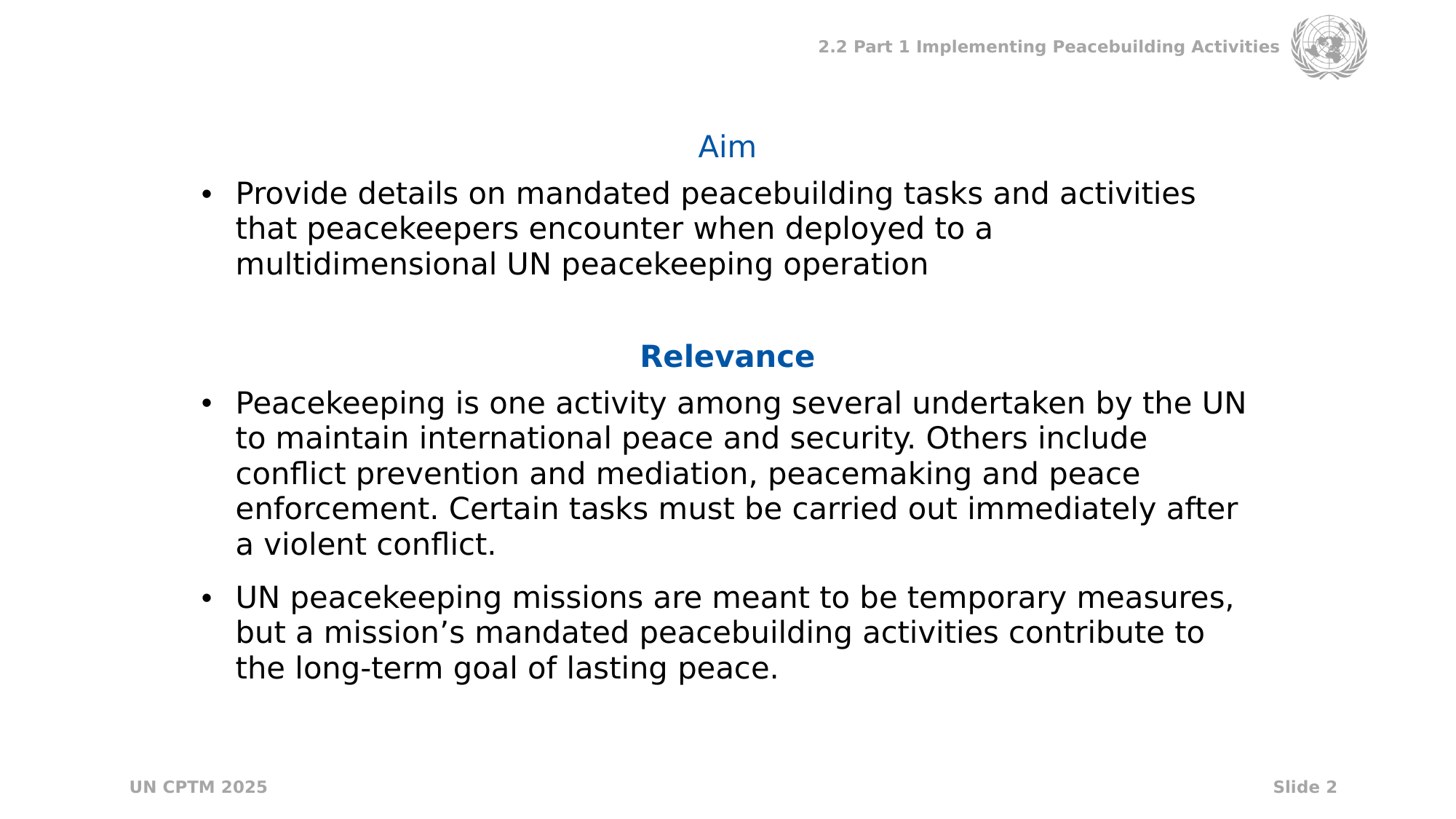

| Aim |
| --- |
| Provide details on mandated peacebuilding tasks and activities that peacekeepers encounter when deployed to a multidimensional UN peacekeeping operation |
|  |
| Relevance |
| Peacekeeping is one activity among several undertaken by the UN to maintain international peace and security. Others include conflict prevention and mediation, peacemaking and peace enforcement. Certain tasks must be carried out immediately after a violent conflict. UN peacekeeping missions are meant to be temporary measures, but a mission’s mandated peacebuilding activities contribute to the long-term goal of lasting peace. |